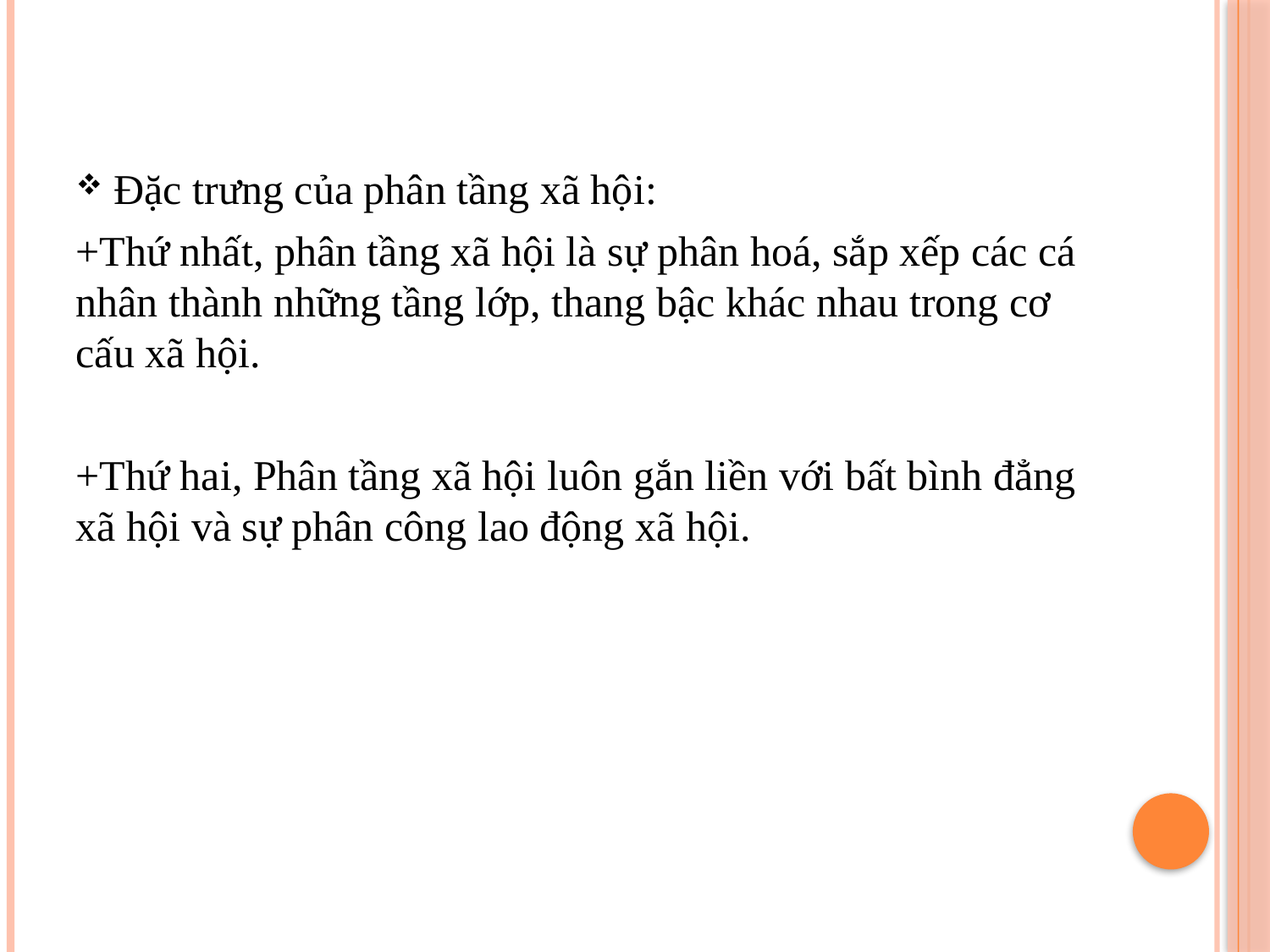

#
Đặc trưng của phân tầng xã hội:
+Thứ nhất, phân tầng xã hội là sự phân hoá, sắp xếp các cá nhân thành những tầng lớp, thang bậc khác nhau trong cơ cấu xã hội.

+Thứ hai, Phân tầng xã hội luôn gắn liền với bất bình đẳng xã hội và sự phân công lao động xã hội.